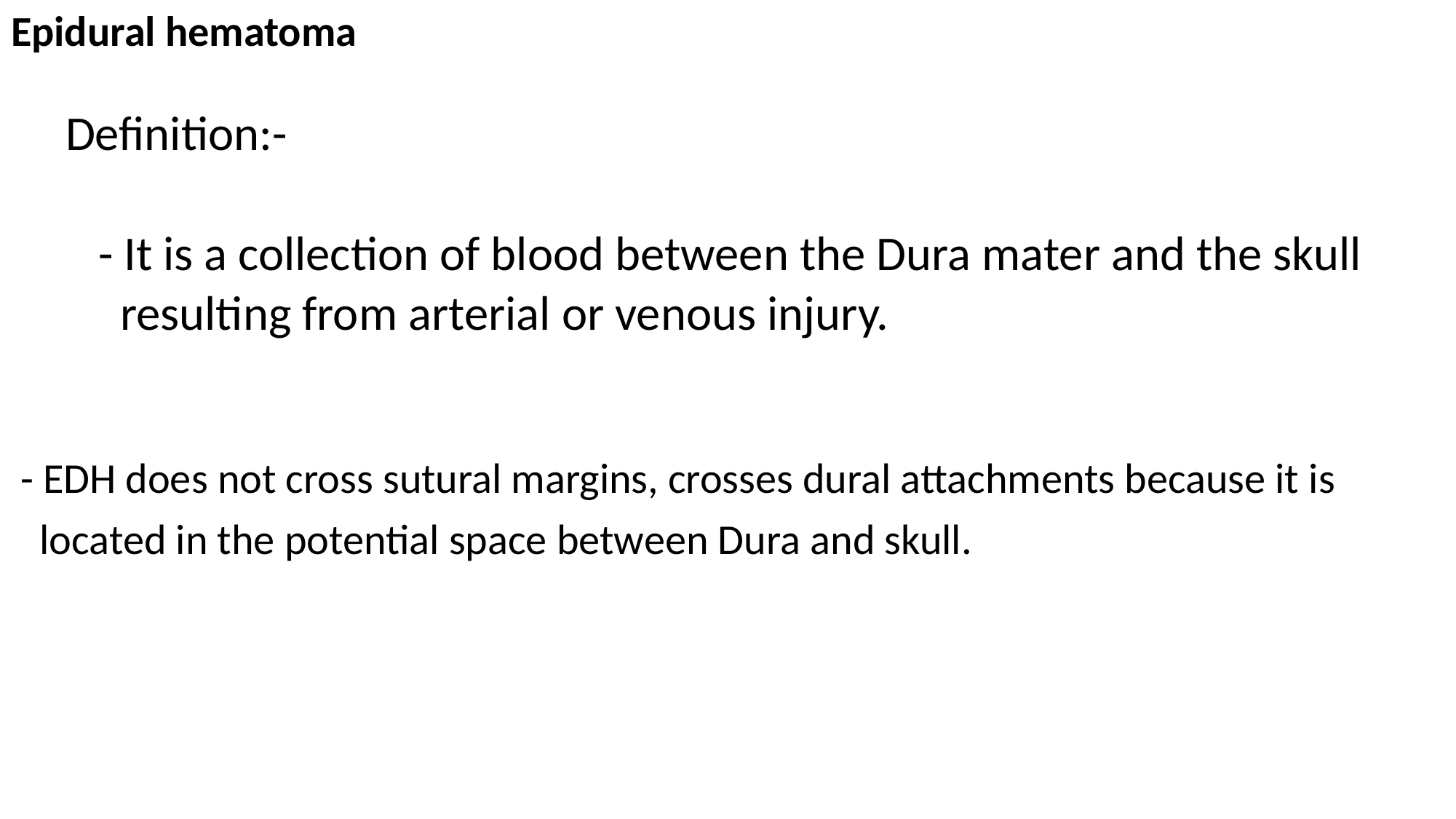

# Epidural hematoma
Definition:-

   - It is a collection of blood between the Dura mater and the skull
     resulting from arterial or venous injury.

 - EDH does not cross sutural margins, crosses dural attachments because it is
   located in the potential space between Dura and skull.